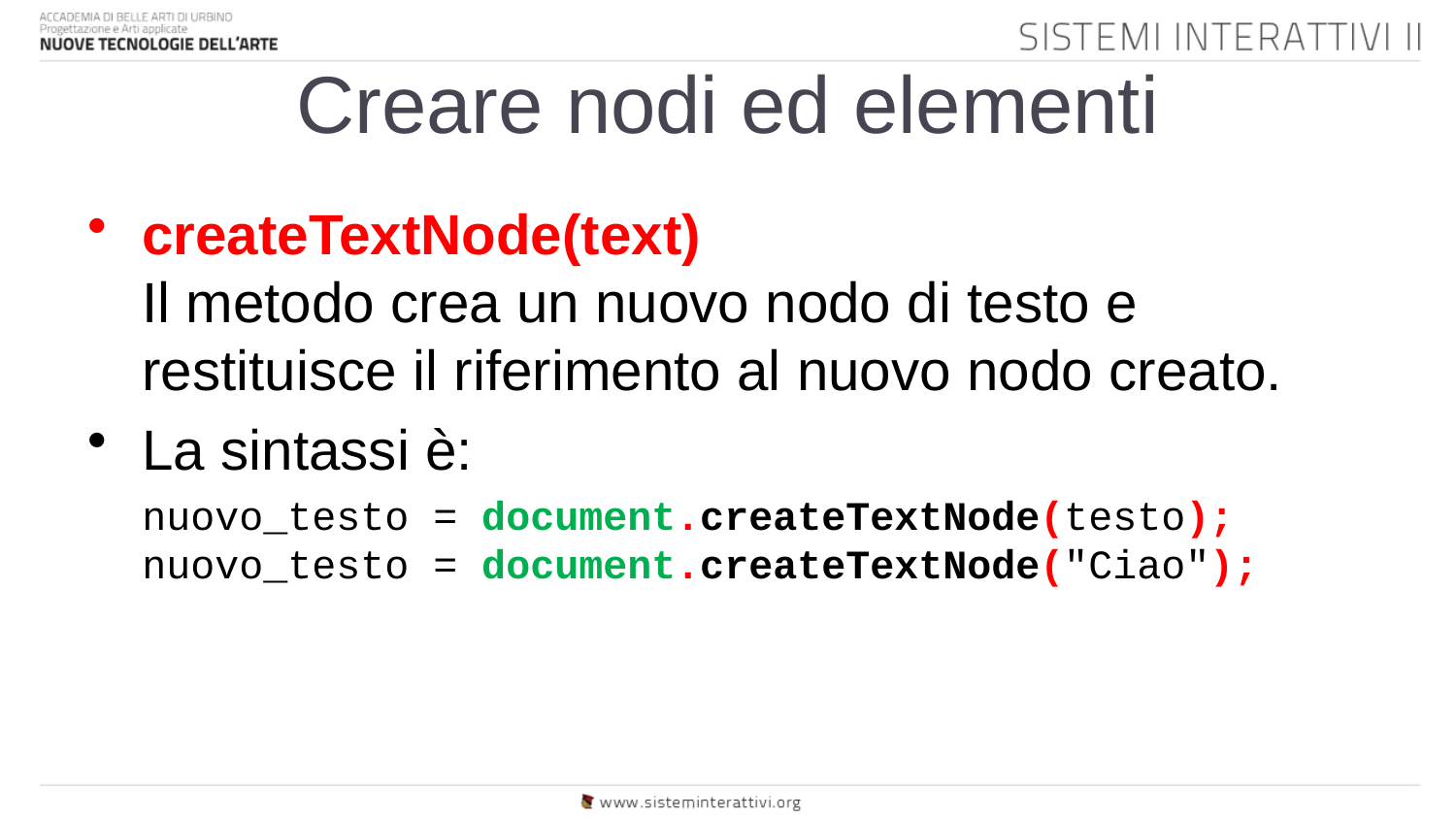

# Creare nodi ed elementi
createTextNode(text)
Il metodo crea un nuovo nodo di testo e restituisce il riferimento al nuovo nodo creato.
La sintassi è:
	nuovo_testo = document.createTextNode(testo);
nuovo_testo = document.createTextNode("Ciao");